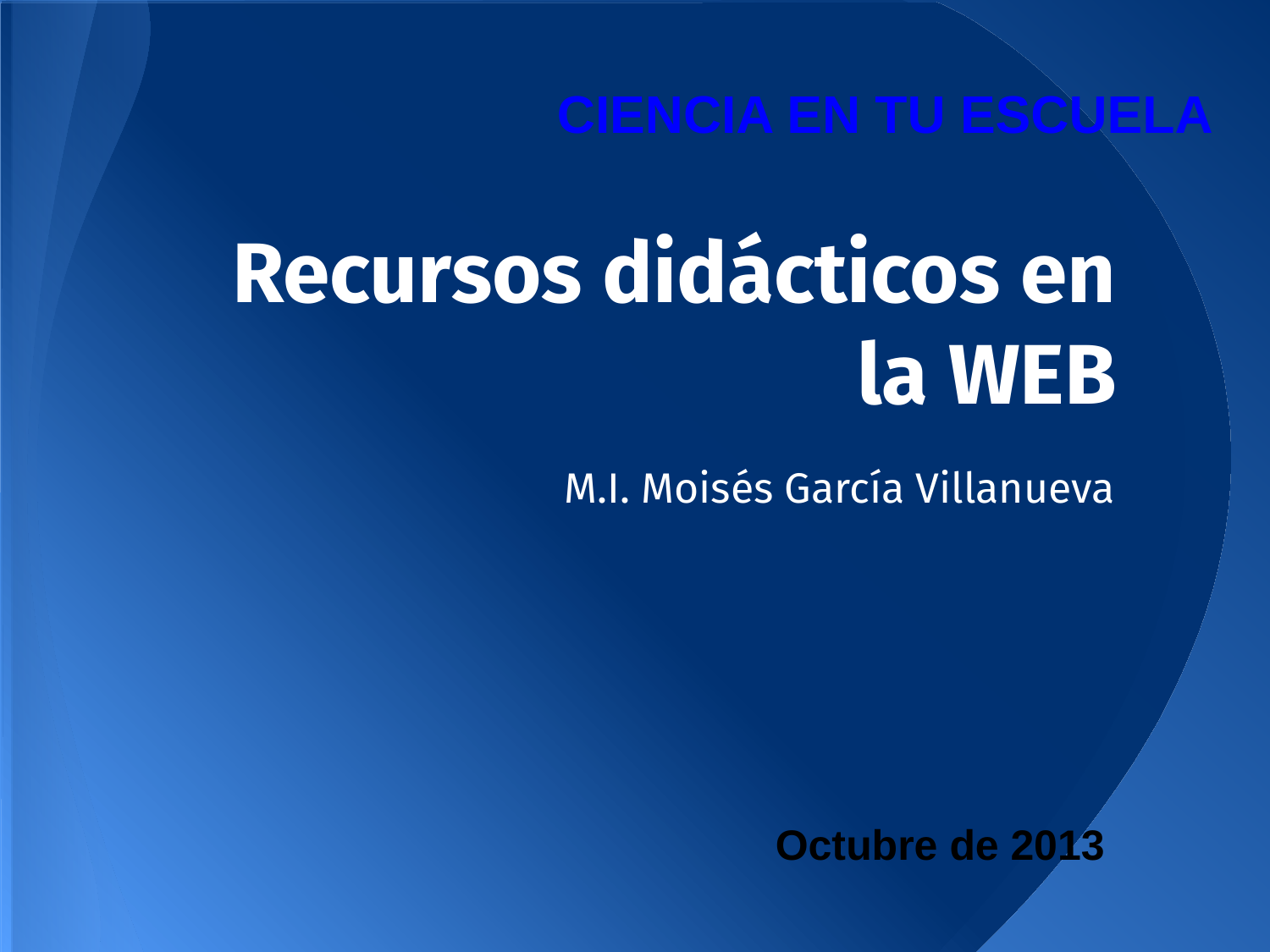

CIENCIA EN TU ESCUELA
# Recursos didácticos en la WEB
M.I. Moisés García Villanueva
Octubre de 2013